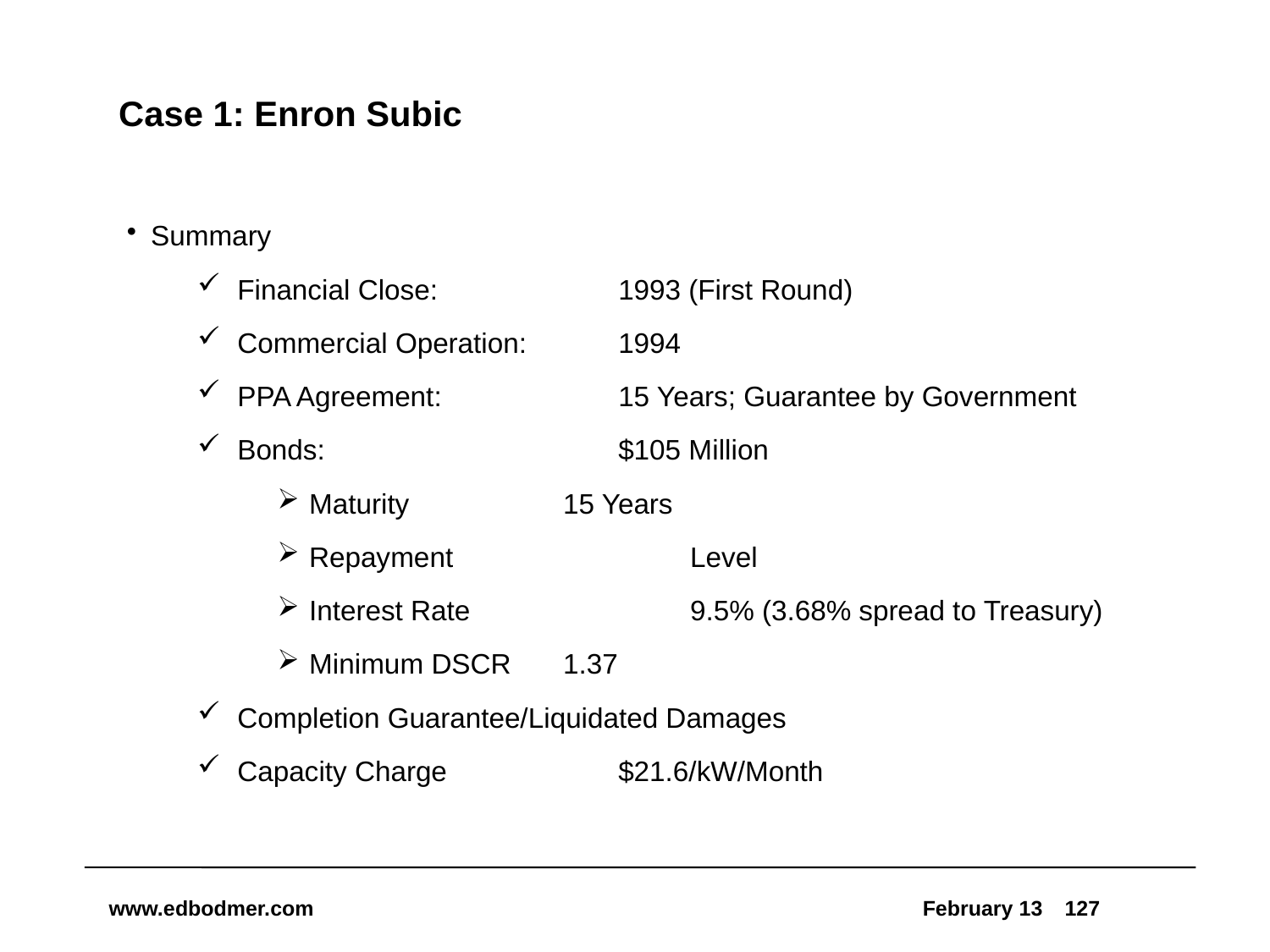

# Case 1: Enron Subic
Summary
Financial Close: 		1993 (First Round)
Commercial Operation: 	1994
PPA Agreement:		15 Years; Guarantee by Government
Bonds:			$105 Million
Maturity		15 Years
Repayment		Level
Interest Rate		9.5% (3.68% spread to Treasury)
Minimum DSCR	1.37
Completion Guarantee/Liquidated Damages
Capacity Charge		$21.6/kW/Month